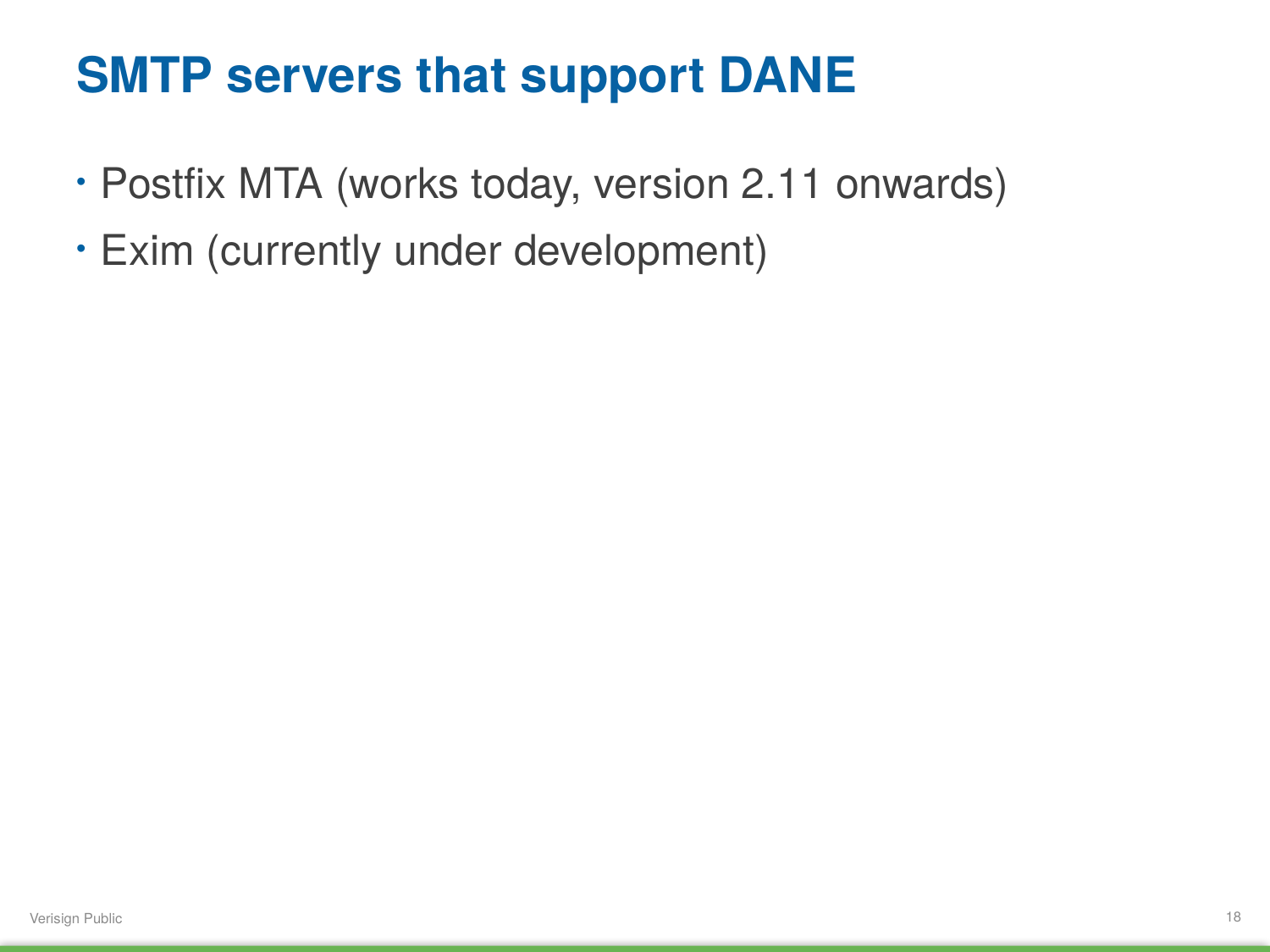

# SMTP servers that support DANE
Postfix MTA (works today, version 2.11 onwards)
Exim (currently under development)

18